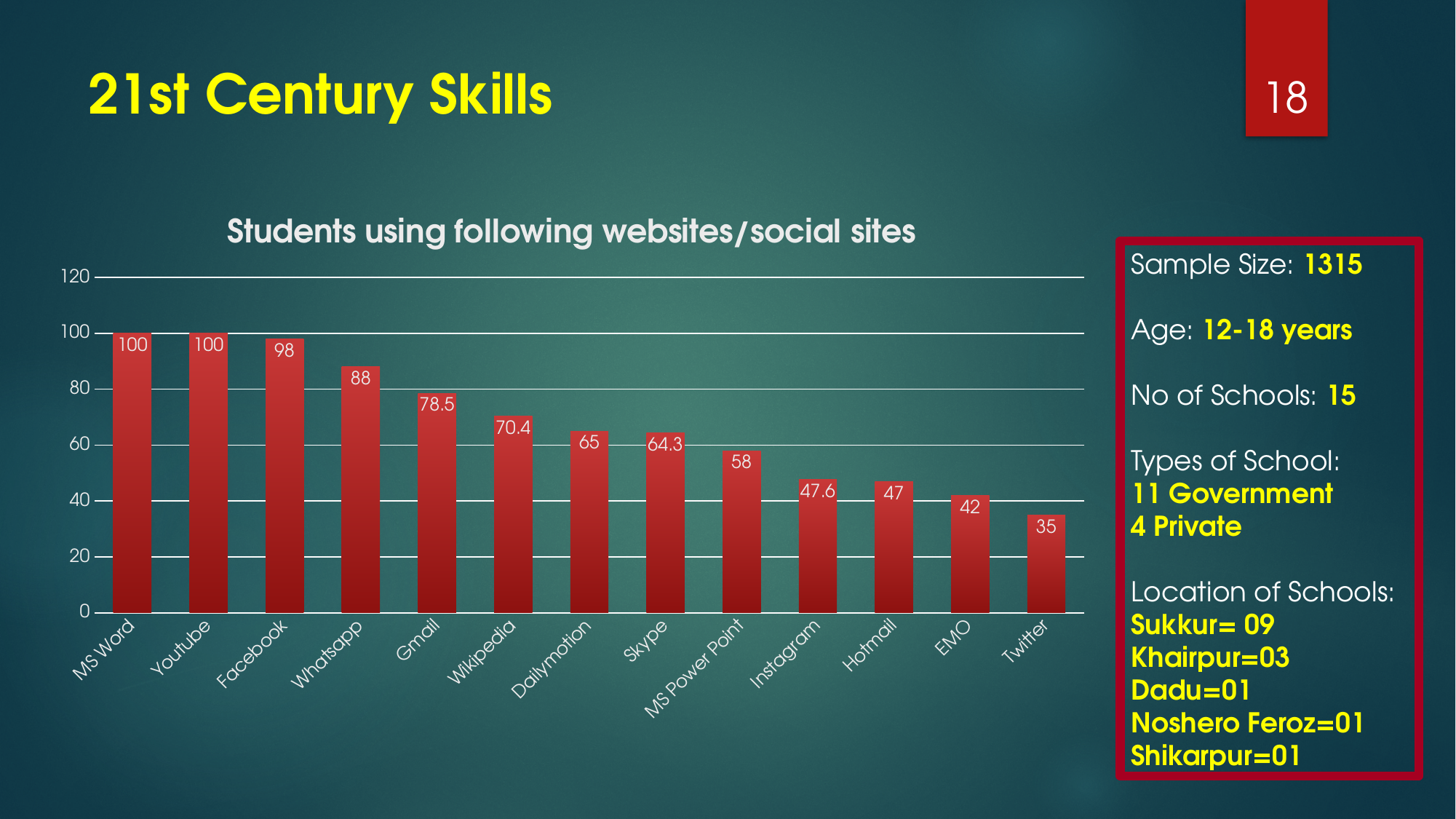

18
# 21st Century Skills

### Chart: Students using following websites/social sites

| Category | Series 1 |
|---|---|
| MS Word | 100.0 |
| Youtube | 100.0 |
| Facebook | 98.0 |
| Whatsapp | 88.0 |
| Gmail | 78.5 |
| Wikipedia | 70.4 |
| Dailymotion | 65.0 |
| Skype | 64.3 |
| MS Power Point | 58.0 |
| Instagram | 47.6 |
| Hotmail | 47.0 |
| EMO | 42.0 |
| Twitter | 35.0 |
Sample Size: 1315

Age: 12-18 years

No of Schools: 15

Types of School:
11 Government
4 Private

Location of Schools: Sukkur= 09
Khairpur=03
Dadu=01
Noshero Feroz=01
Shikarpur=01